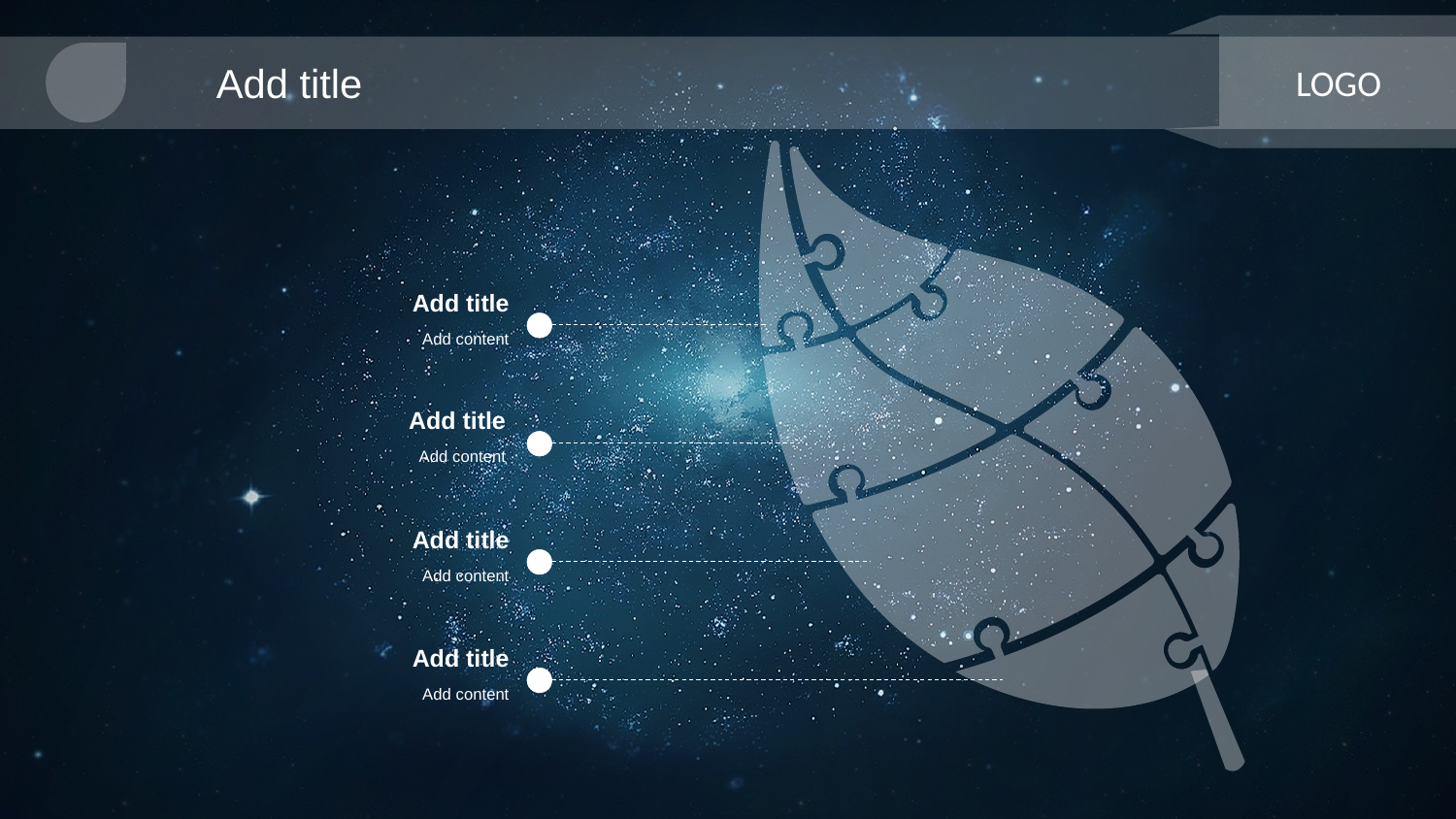

Add title
LOGO

Add title
Add content

Add title
Add content

Add title
Add content

Add title
Add content